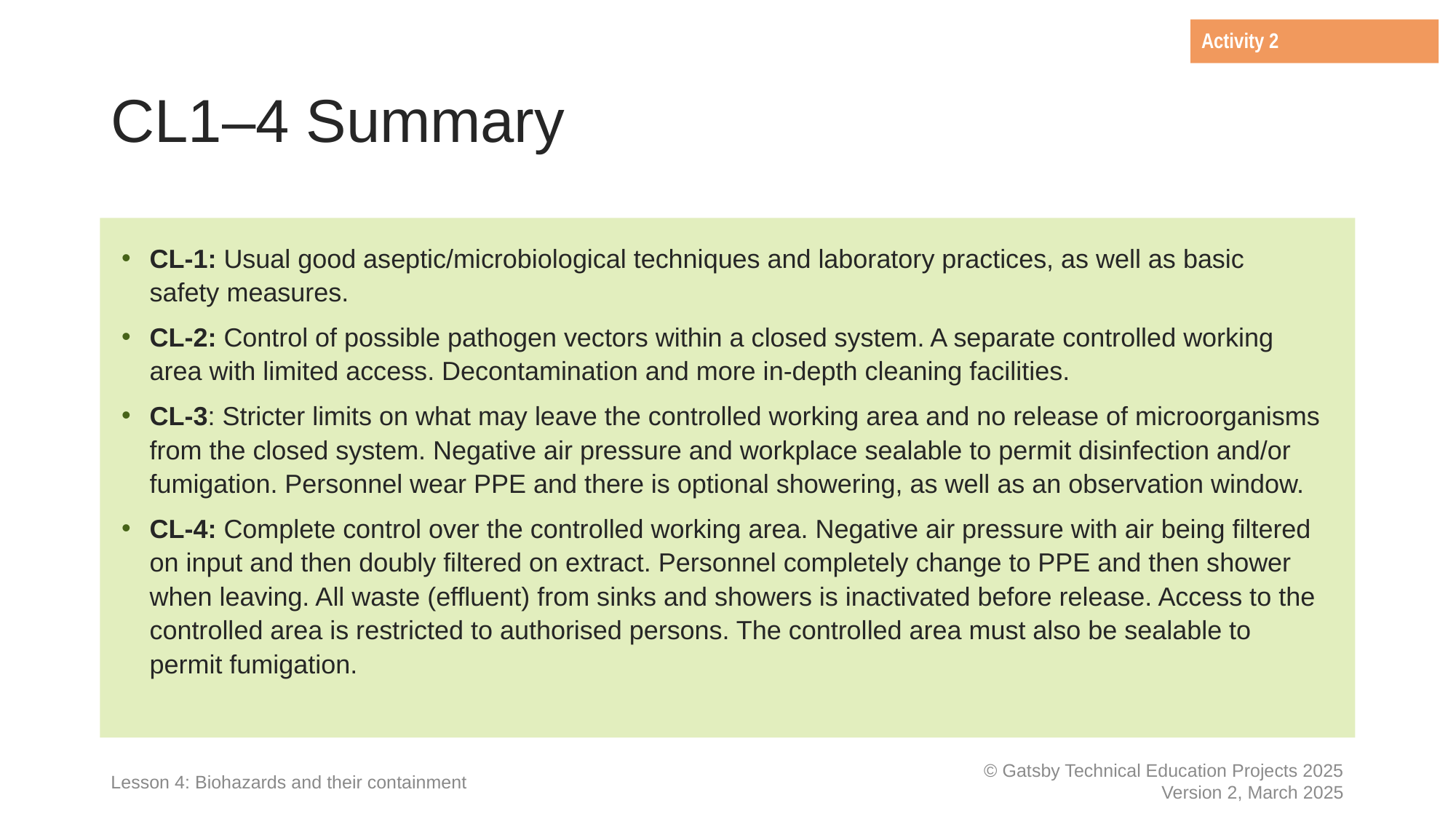

Activity 2
# CL1–4 Summary
CL-1: Usual good aseptic/microbiological techniques and laboratory practices, as well as basic
safety measures.
CL-2: Control of possible pathogen vectors within a closed system. A separate controlled working
area with limited access. Decontamination and more in-depth cleaning facilities.
CL-3: Stricter limits on what may leave the controlled working area and no release of microorganisms
from the closed system. Negative air pressure and workplace sealable to permit disinfection and/or fumigation. Personnel wear PPE and there is optional showering, as well as an observation window.
CL-4: Complete control over the controlled working area. Negative air pressure with air being filtered
on input and then doubly filtered on extract. Personnel completely change to PPE and then shower
when leaving. All waste (effluent) from sinks and showers is inactivated before release. Access to the controlled area is restricted to authorised persons. The controlled area must also be sealable to
permit fumigation.
Lesson 4: Biohazards and their containment